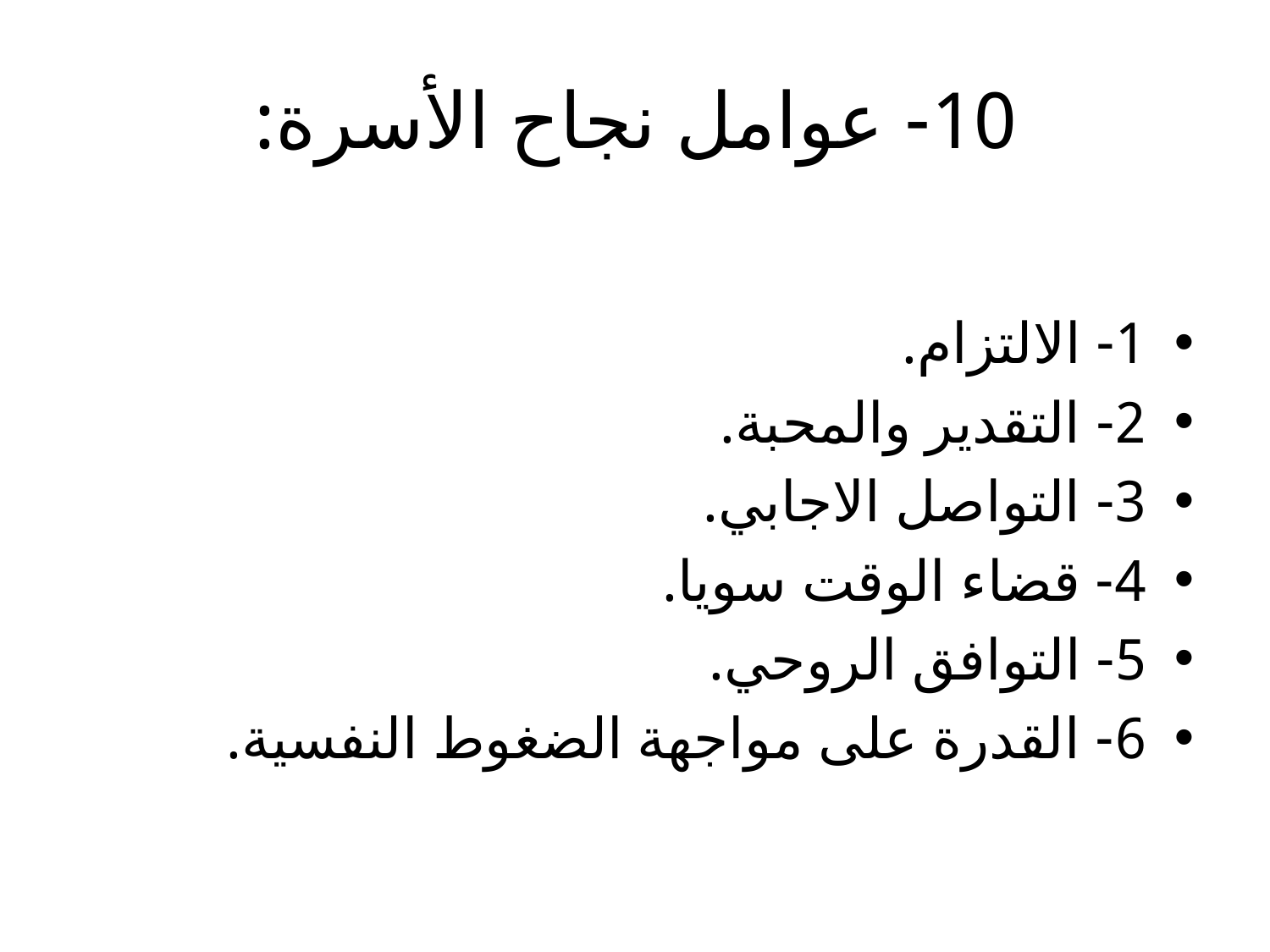

# 10- عوامل نجاح الأسرة:

1- الالتزام.
2- التقدير والمحبة.
3- التواصل الاجابي.
4- قضاء الوقت سويا.
5- التوافق الروحي.
6- القدرة على مواجهة الضغوط النفسية.